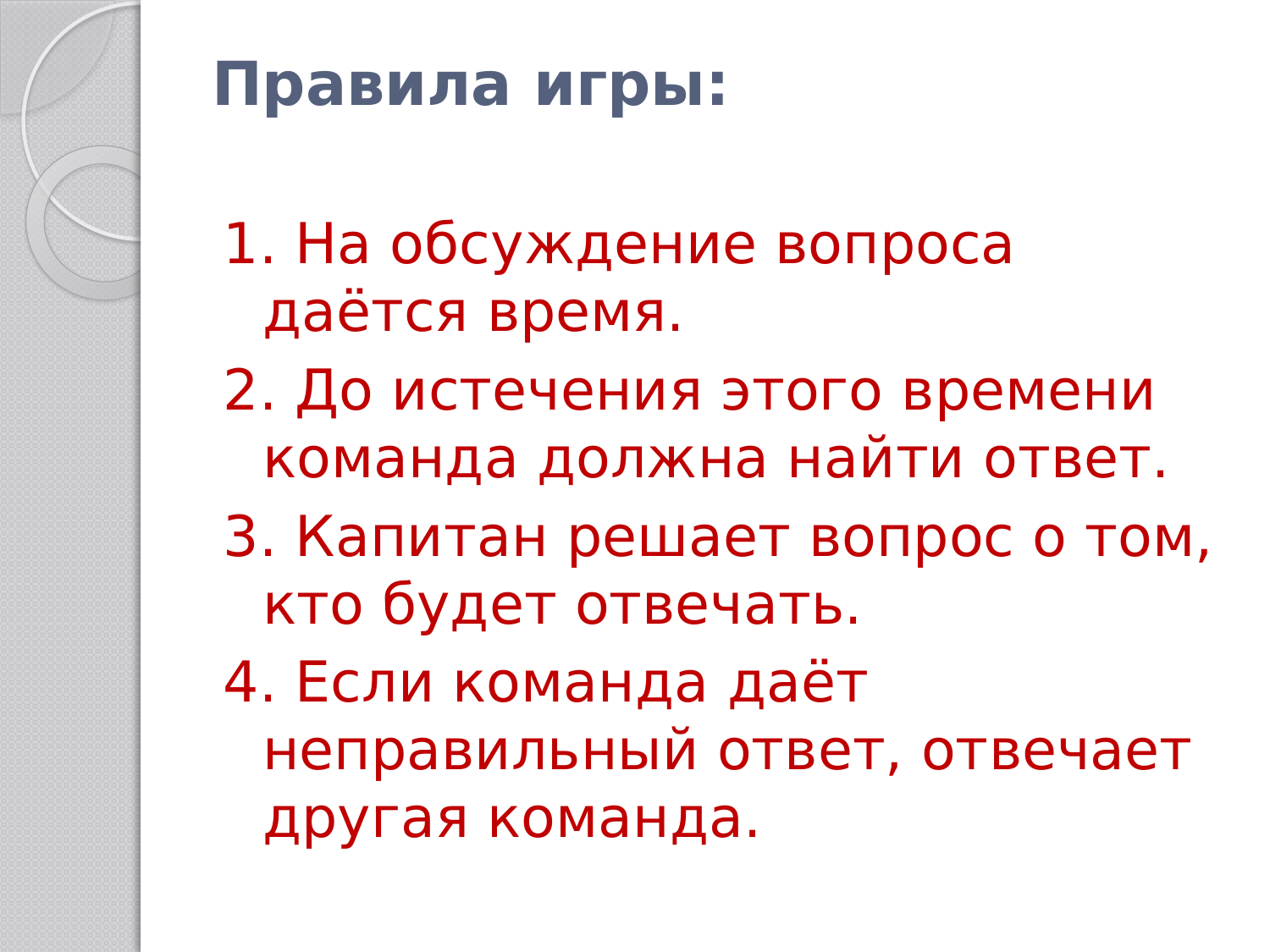

# Правила игры:
1. На обсуждение вопроса даётся время.
2. До истечения этого времени команда должна найти ответ.
3. Капитан решает вопрос о том, кто будет отвечать.
4. Если команда даёт неправильный ответ, отвечает другая команда.